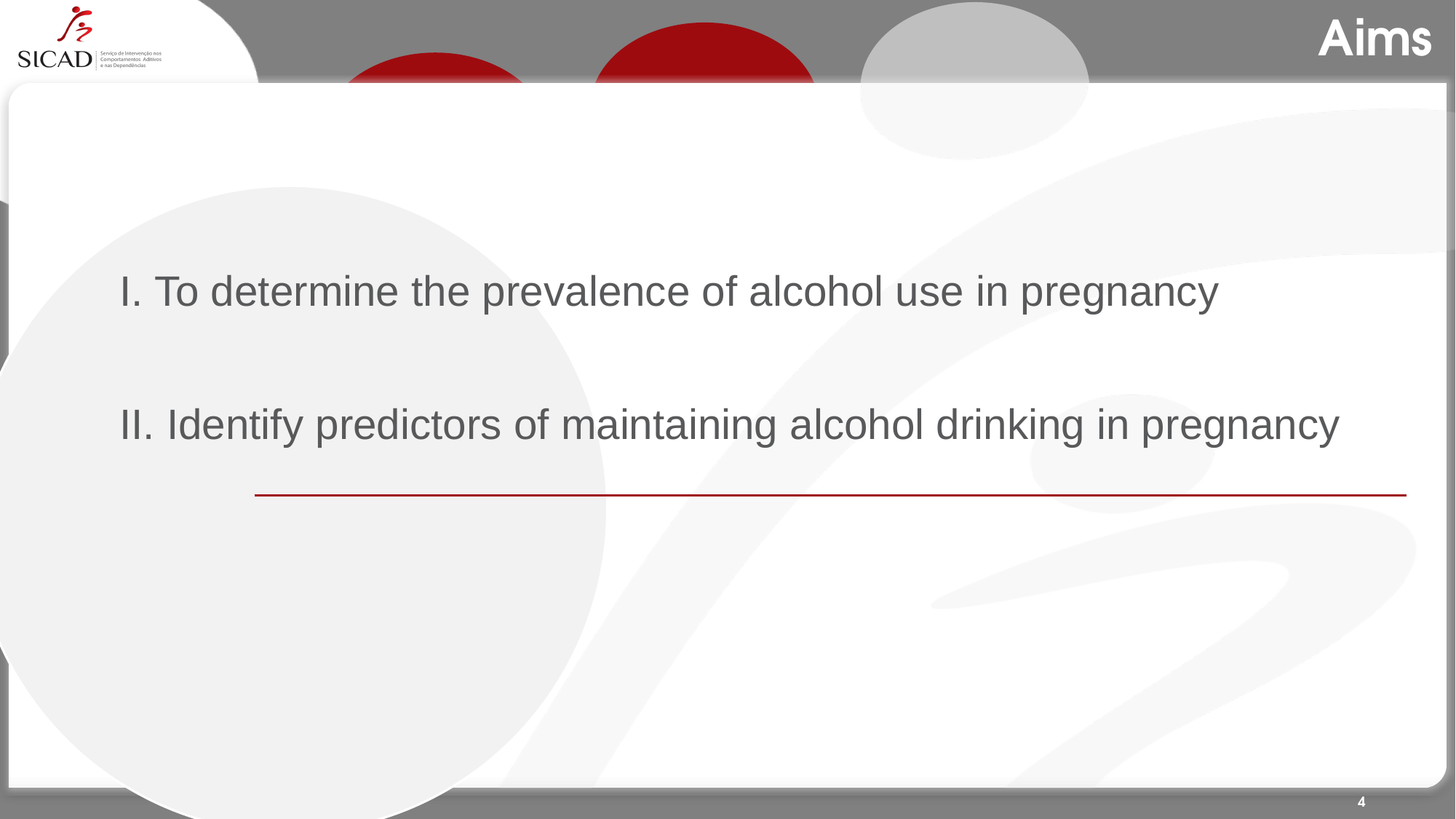

# Aims

I. To determine the prevalence of alcohol use in pregnancy

II. Identify predictors of maintaining alcohol drinking in pregnancy
4